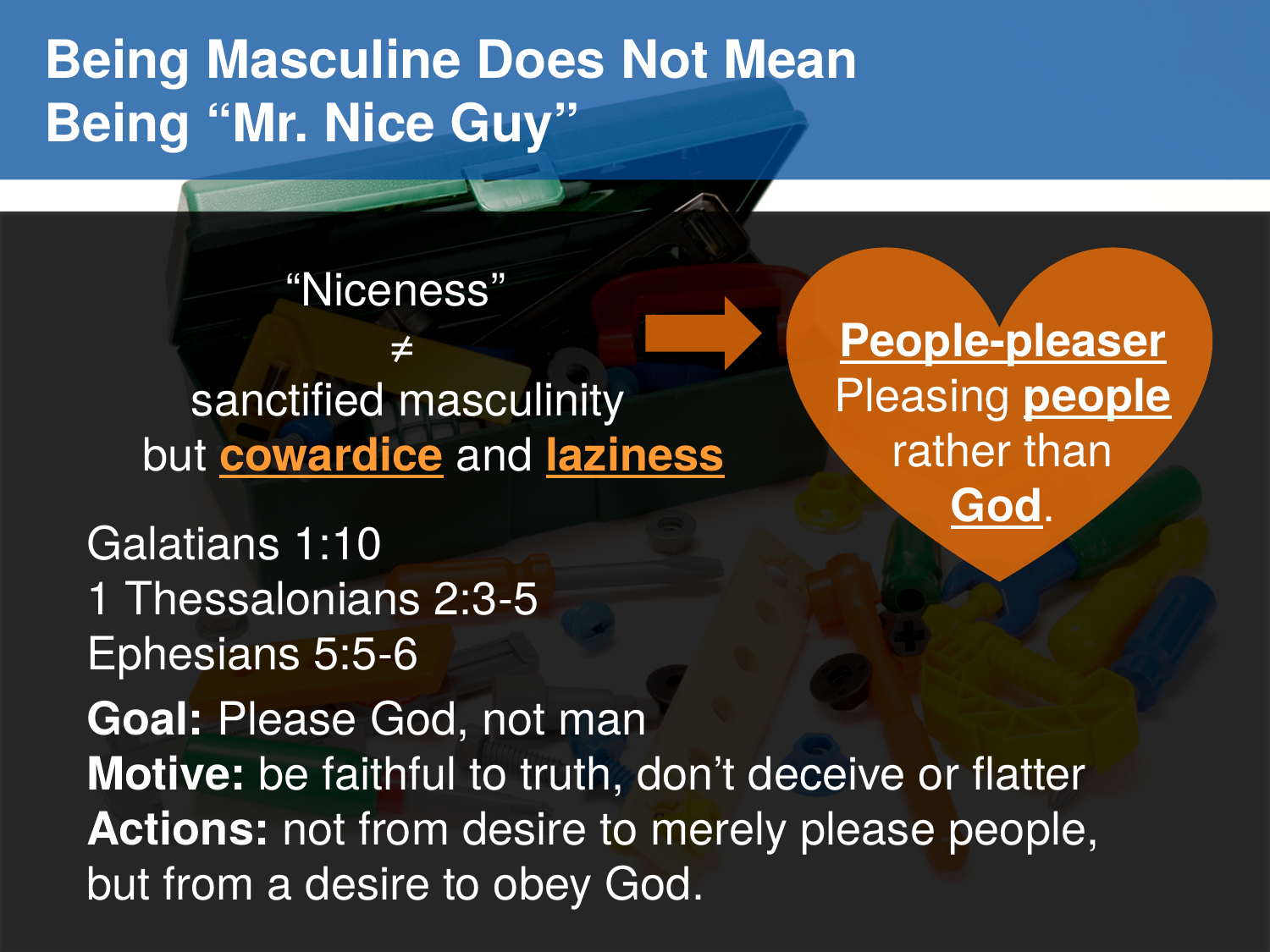

Being Masculine Does Not Mean
Being “Mr. Nice Guy”

“Niceness”
≠
 sanctified masculinity
but cowardice and laziness
People-pleaser
Pleasing people rather than
God.
Galatians 1:10
1 Thessalonians 2:3-5
Ephesians 5:5-6
Goal: Please God, not man
Motive: be faithful to truth, don’t deceive or flatter
Actions: not from desire to merely please people, but from a desire to obey God.